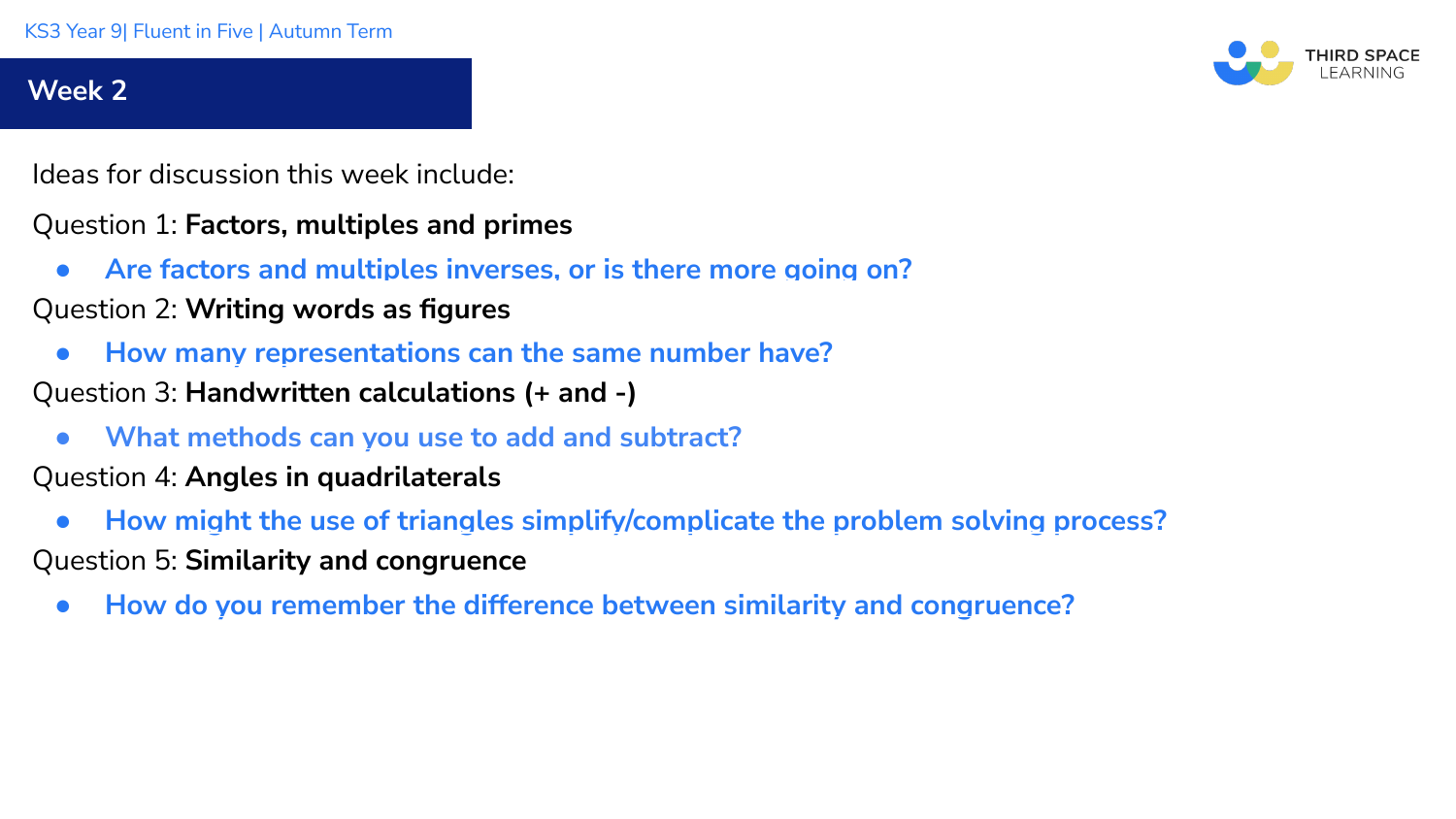

Week 2
| Ideas for discussion this week include: |
| --- |
| Question 1: Factors, multiples and primes Are factors and multiples inverses, or is there more going on? |
| Question 2: Writing words as figures How many representations can the same number have? |
| Question 3: Handwritten calculations (+ and -) What methods can you use to add and subtract? |
| Question 4: Angles in quadrilaterals How might the use of triangles simplify/complicate the problem solving process? |
| Question 5: Similarity and congruence How do you remember the difference between similarity and congruence? |